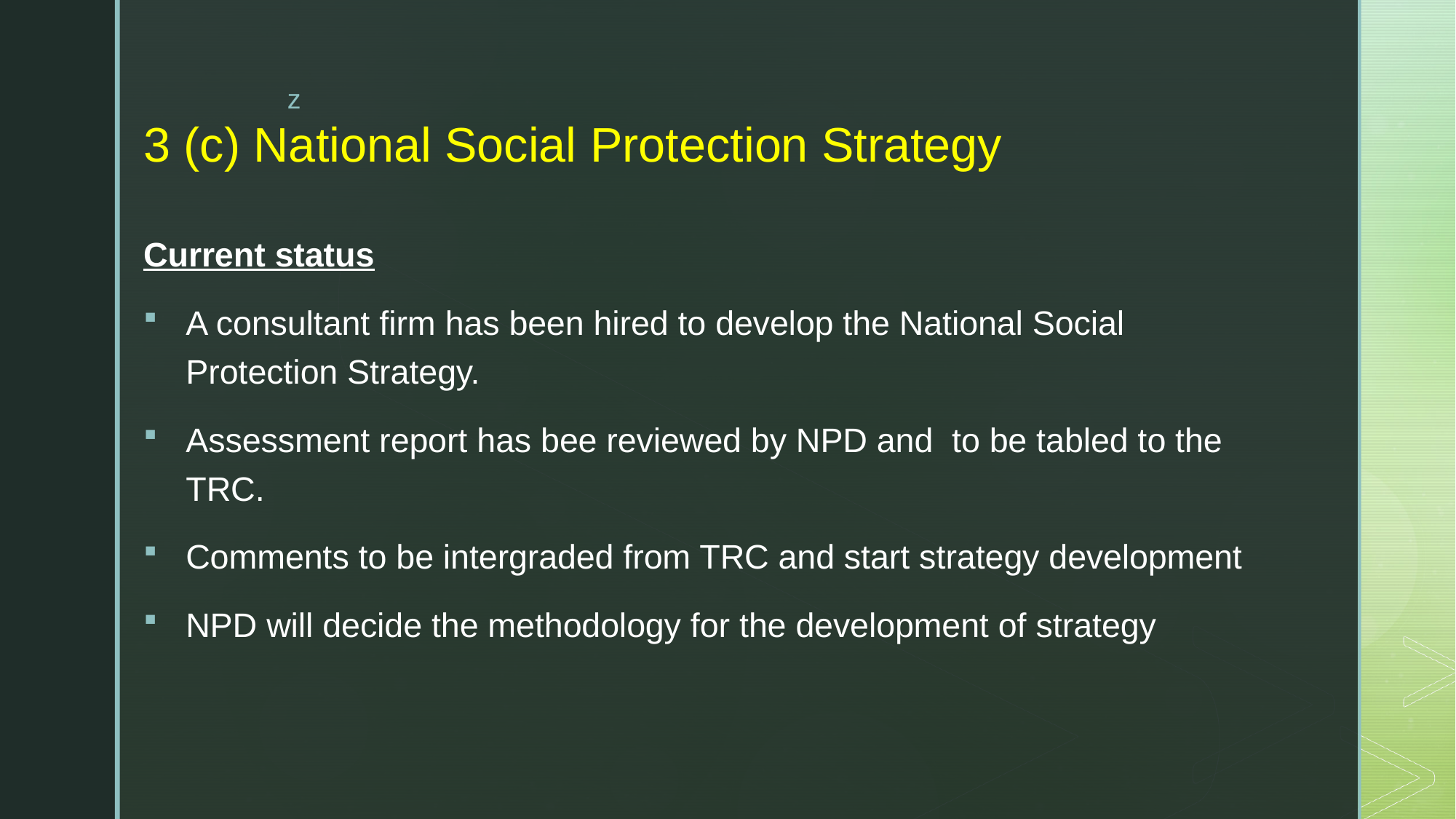

# 3 (c) National Social Protection Strategy
Current status
A consultant firm has been hired to develop the National Social Protection Strategy.
Assessment report has bee reviewed by NPD and  to be tabled to the TRC.
Comments to be intergraded from TRC and start strategy development
NPD will decide the methodology for the development of strategy